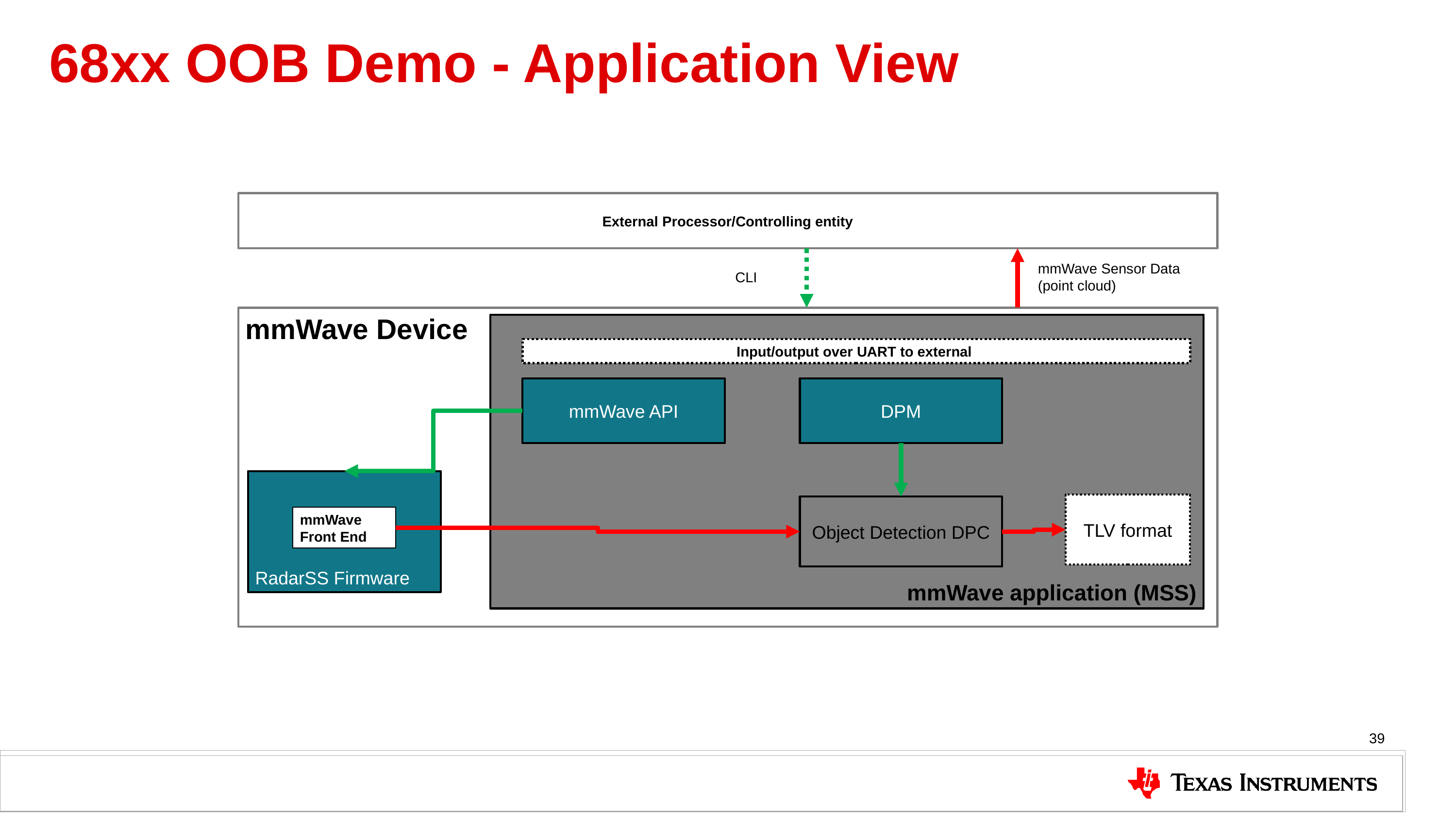

# 68xx OOB Demo - Application View
External Processor/Controlling entity
mmWave Device
mmWave application (MSS)
Input/output over UART to external
mmWave API
DPM
RadarSS Firmware
mmWave Front End
TLV format
Object Detection DPC
mmWave Sensor Data
(point cloud)
CLI
39